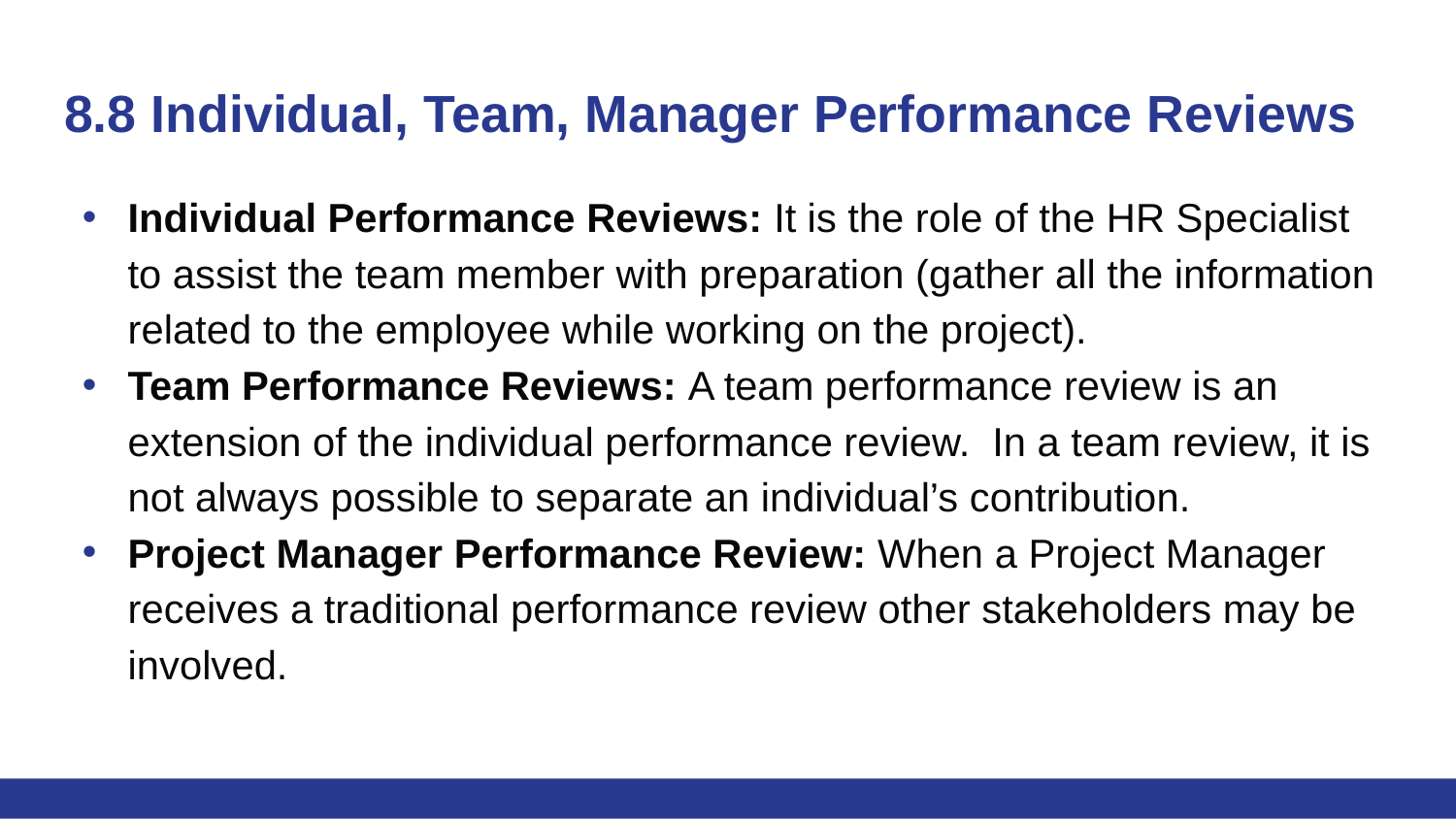

# 8.8 Individual, Team, Manager Performance Reviews
Individual Performance Reviews: It is the role of the HR Specialist to assist the team member with preparation (gather all the information related to the employee while working on the project).
Team Performance Reviews: A team performance review is an extension of the individual performance review.  In a team review, it is not always possible to separate an individual’s contribution.
Project Manager Performance Review: When a Project Manager receives a traditional performance review other stakeholders may be involved.